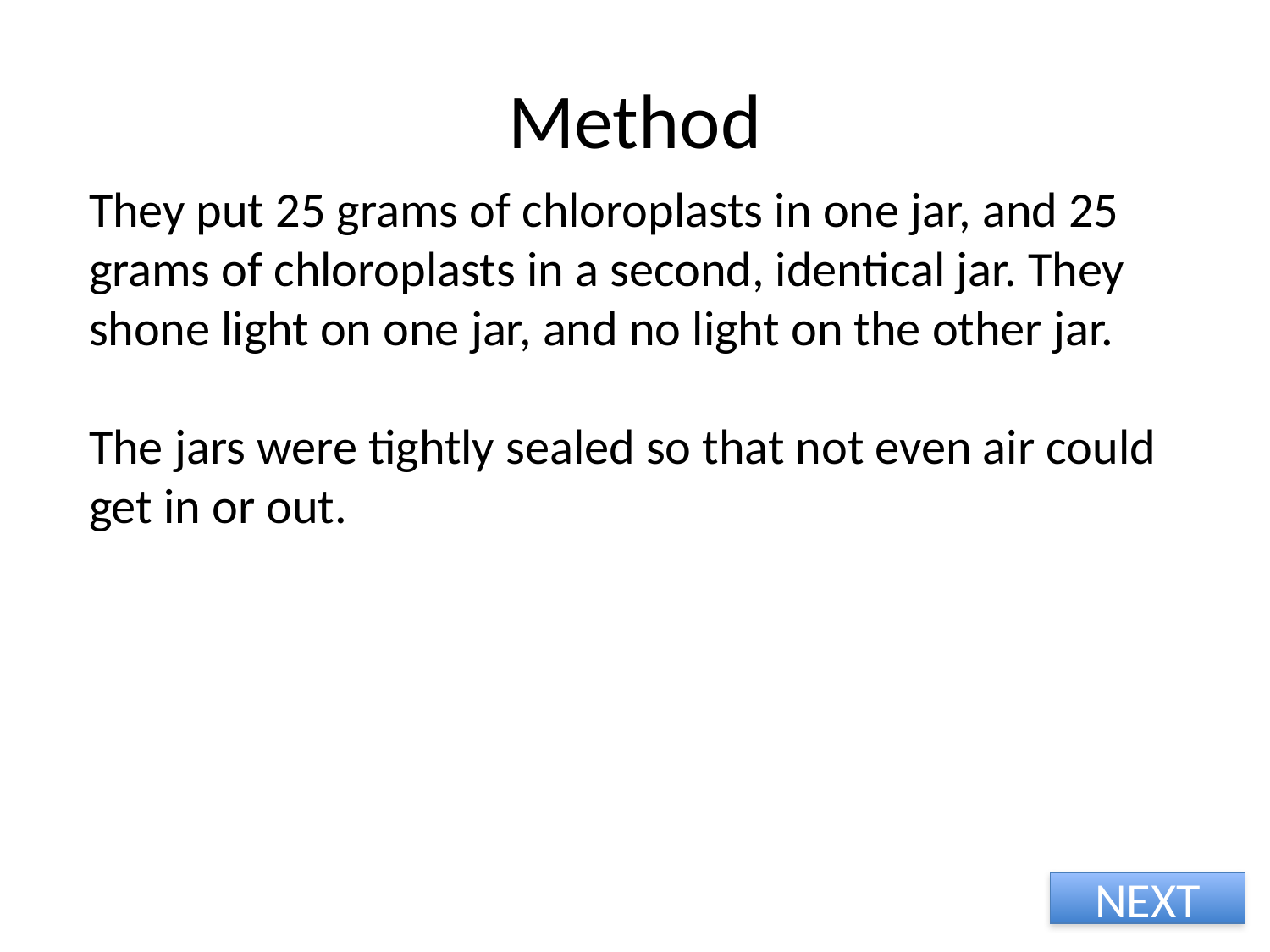

# Method
They put 25 grams of chloroplasts in one jar, and 25 grams of chloroplasts in a second, identical jar. They shone light on one jar, and no light on the other jar.

The jars were tightly sealed so that not even air could get in or out.

NEXT